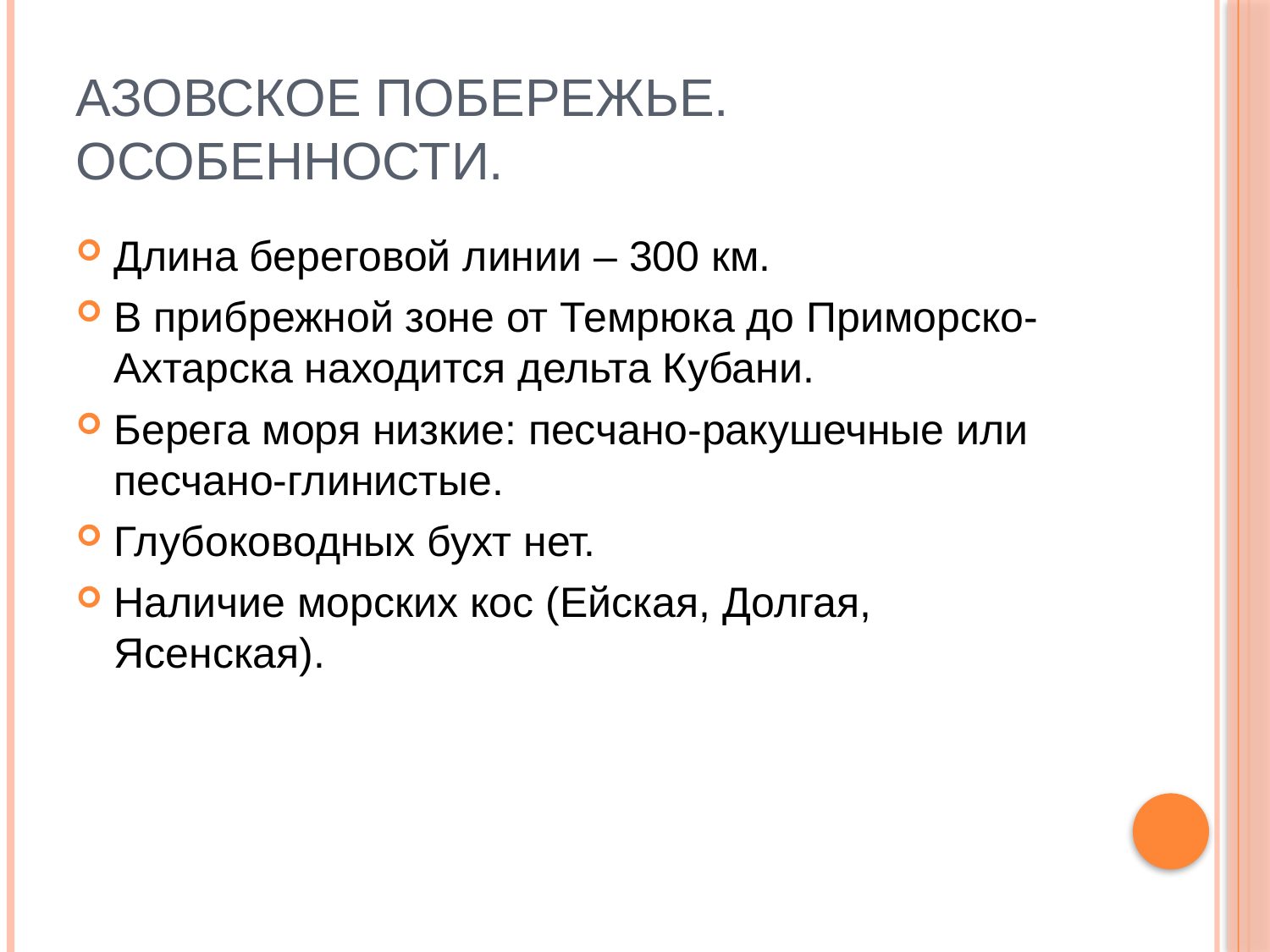

# Азовское побережье. Особенности.
Длина береговой линии – 300 км.
В прибрежной зоне от Темрюка до Приморско-Ахтарска находится дельта Кубани.
Берега моря низкие: песчано-ракушечные или песчано-глинистые.
Глубоководных бухт нет.
Наличие морских кос (Ейская, Долгая, Ясенская).